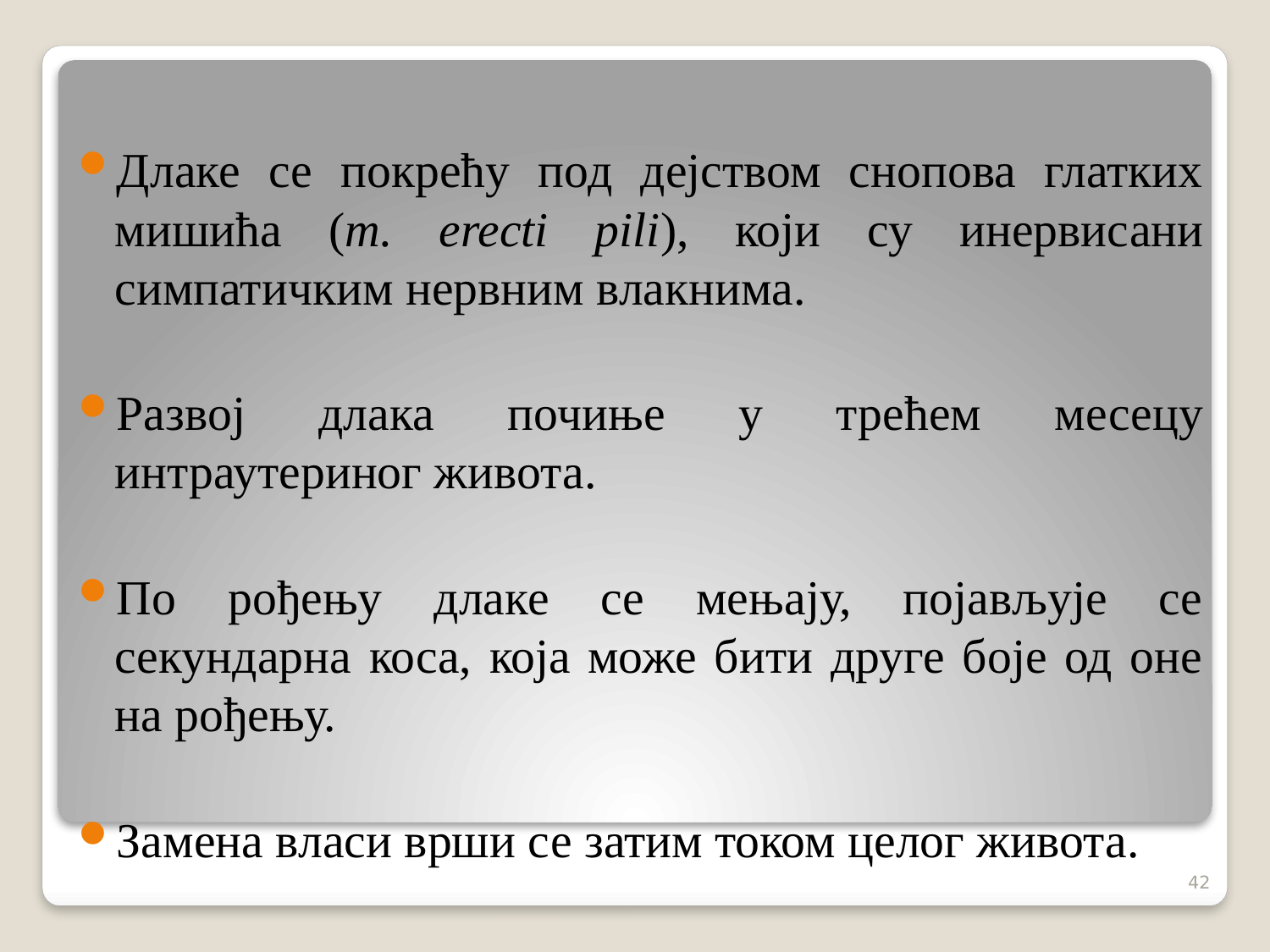

Длаке се покрећу под дејством снопова глатких мишића (m. erecti pili), који су инервисани симпатичким нервним влакнима.

Развој длака почиње у трећем месецу интраутериног живота.

По рођењу длаке се мењају, појављује се секундарна коса, која може бити друге боје од оне на рођењу.

Замена власи врши се затим током целог живота.
42